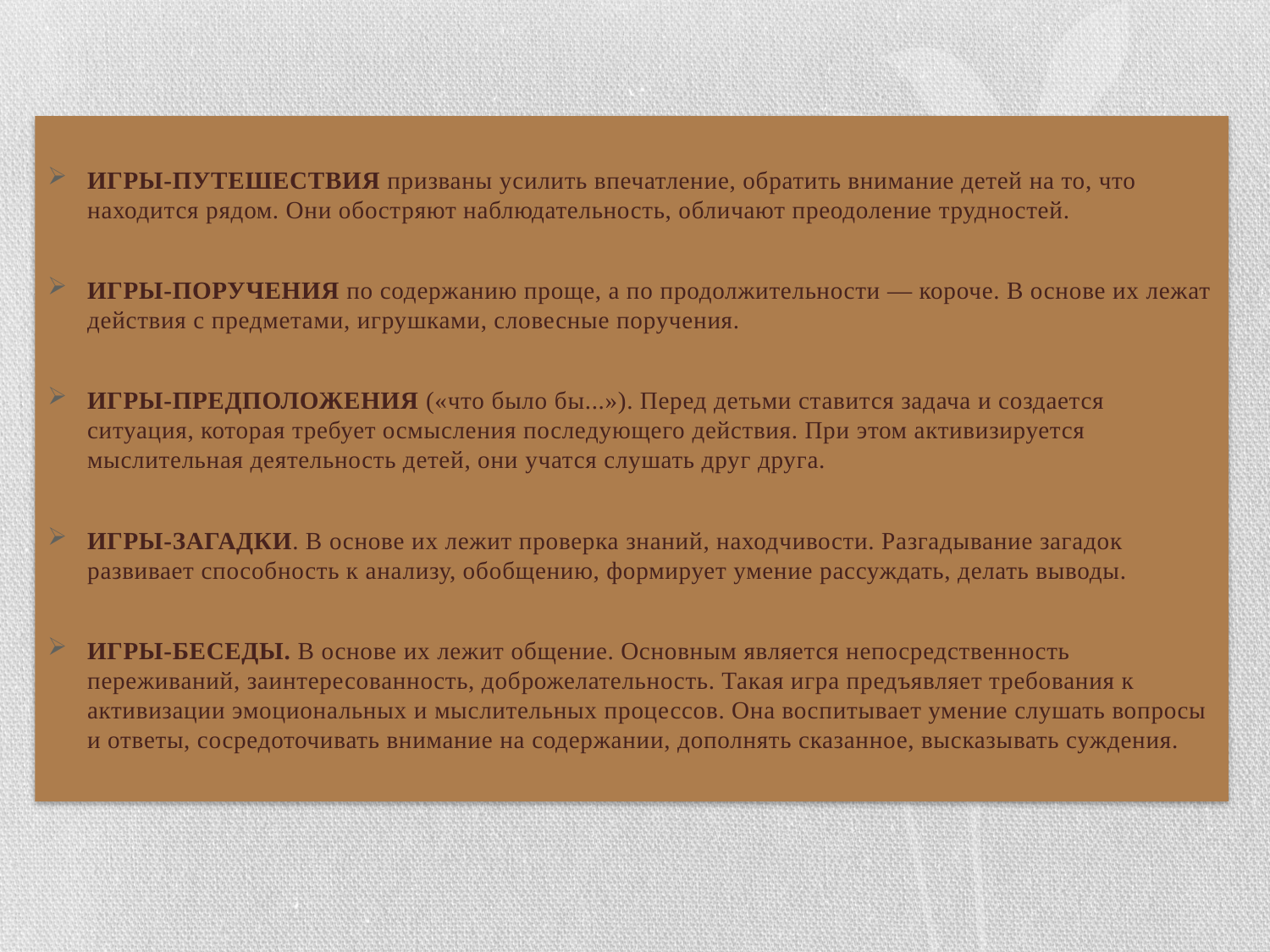

ИГРЫ-ПУТЕШЕСТВИЯ призваны усилить впечатление, обратить внимание детей на то, что находится рядом. Они обостряют наблюдательность, обличают преодоление трудностей.

ИГРЫ-ПОРУЧЕНИЯ по содержанию проще, а по продолжительности — короче. В основе их лежат действия с предметами, игрушками, словесные поручения.

ИГРЫ-ПРЕДПОЛОЖЕНИЯ («что было бы...»). Перед детьми ставится задача и создается ситуация, которая требует осмысления последующего действия. При этом активизируется мыслительная деятельность детей, они учатся слушать друг друга.

ИГРЫ-ЗАГАДКИ. В основе их лежит проверка знаний, находчивости. Разгадывание загадок развивает способность к анализу, обобщению, формирует умение рассуждать, делать выводы.

ИГРЫ-БЕСЕДЫ. В основе их лежит общение. Основным является непосредственность переживаний, заинтересованность, доброжелательность. Такая игра предъявляет требования к активизации эмоциональных и мыслительных процессов. Она воспитывает умение слушать вопросы и ответы, сосредоточивать внимание на содержании, дополнять сказанное, высказывать суждения.